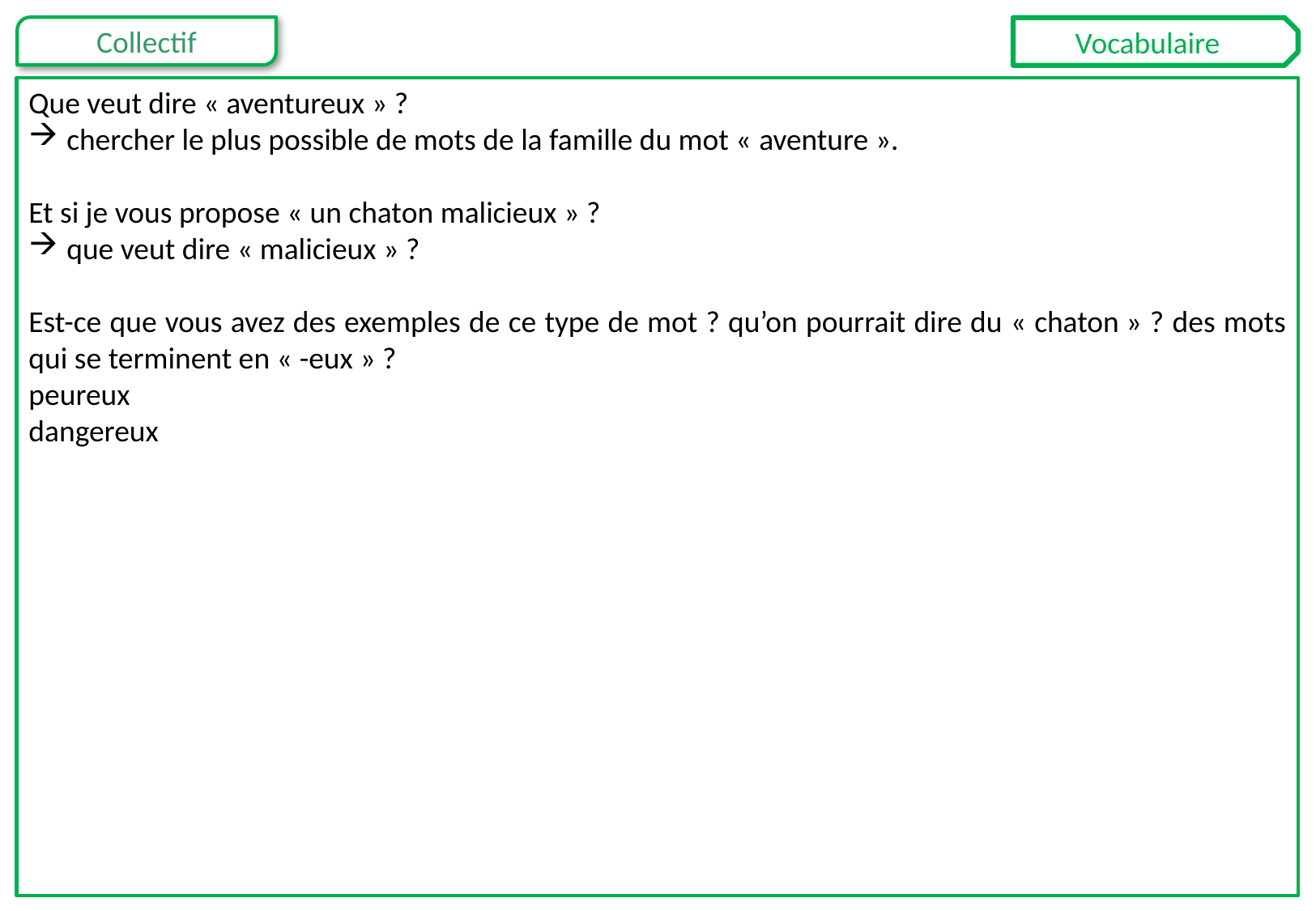

Vocabulaire
Que veut dire « aventureux » ?
chercher le plus possible de mots de la famille du mot « aventure ».

Et si je vous propose « un chaton malicieux » ?
que veut dire « malicieux » ?

Est-ce que vous avez des exemples de ce type de mot ? qu’on pourrait dire du « chaton » ? des mots qui se terminent en « -eux » ?
peureux
dangereux